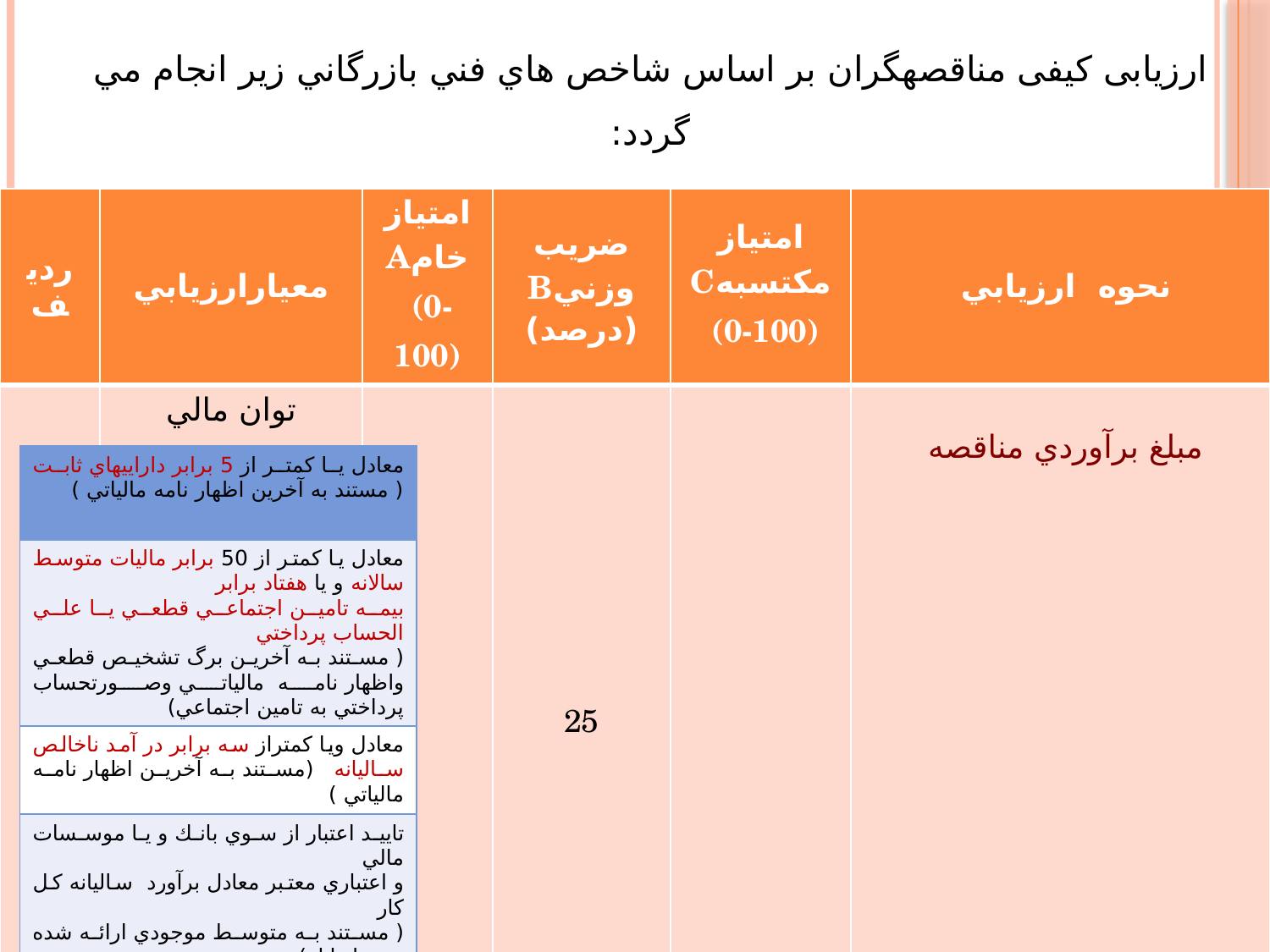

# ارزیابی کیفی مناقصه‏گران بر اساس شاخص هاي فني بازرگاني زير انجام مي گردد:
| رديف | معيارارزيابي | امتياز خامA (0-100) | ضريب وزنيB (درصد) | امتياز مكتسبهC (0-100) | نحوه ارزيابي |
| --- | --- | --- | --- | --- | --- |
| 3 | توان مالي ماده 19 آيين نامه اجرايي بند ”ج“ماده (12)قانون برگزاري مناقصه ارزيابي كيفي مناقصه گران |  | 25 |  | مبلغ برآوردي مناقصه |
| معادل يا كمتر از 5 برابر داراييهاي ثابت ( مستند به آخرين اظهار نامه مالياتي ) |
| --- |
| معادل يا كمتر از 50 برابر ماليات متوسط سالانه و يا هفتاد برابر بيمه تامين اجتماعي قطعي يا علي الحساب پرداختي ( مستند به آخرين برگ تشخيص قطعي واظهار نامه مالياتي وصورتحساب پرداختي به تامين اجتماعي) |
| معادل ويا كمتراز سه برابر در آمد ناخالص ساليانه (مستند به آخرين اظهار نامه مالياتي ) |
| تاييد اعتبار از سوي بانك و يا موسسات مالي و اعتباري معتبر معادل برآورد ساليانه كل كار ( مستند به متوسط موجودي ارائه شده توسط بانك) |